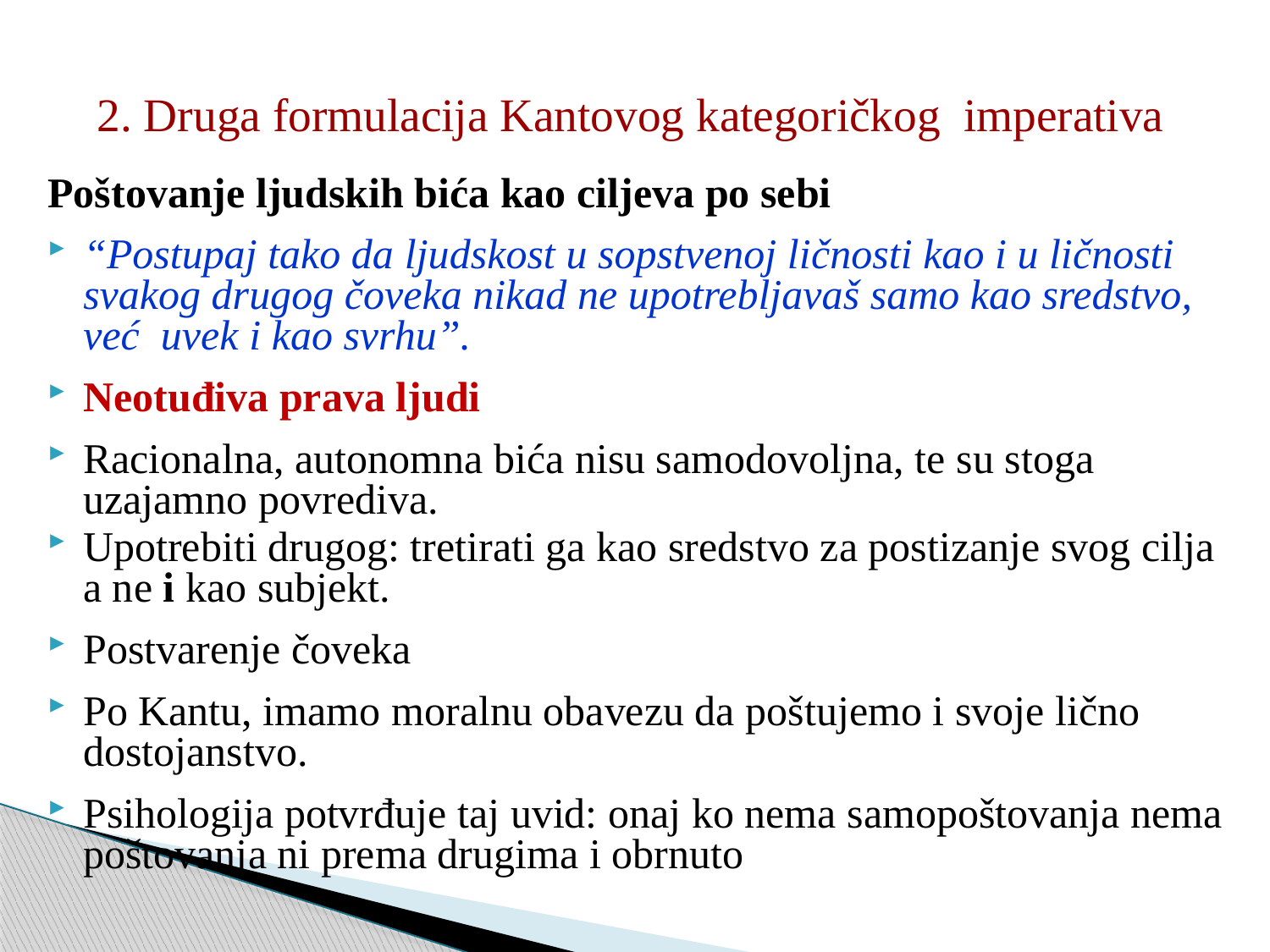

# 2. Druga formulacija Kantovog kategoričkog  imperativa
Poštovanje ljudskih bića kao ciljeva po sebi
“Postupaj tako da ljudskost u sopstvenoj ličnosti kao i u ličnosti svakog drugog čoveka nikad ne upotrebljavaš samo kao sredstvo, već  uvek i kao svrhu”.
Neotuđiva prava ljudi
Racionalna, autonomna bića nisu samodovoljna, te su stoga uzajamno povrediva.
Upotrebiti drugog: tretirati ga kao sredstvo za postizanje svog cilja a ne i kao subjekt.
Postvarenje čoveka
Po Kantu, imamo moralnu obavezu da poštujemo i svoje lično dostojanstvo.
Psihologija potvrđuje taj uvid: onaj ko nema samopoštovanja nema poštovanja ni prema drugima i obrnuto